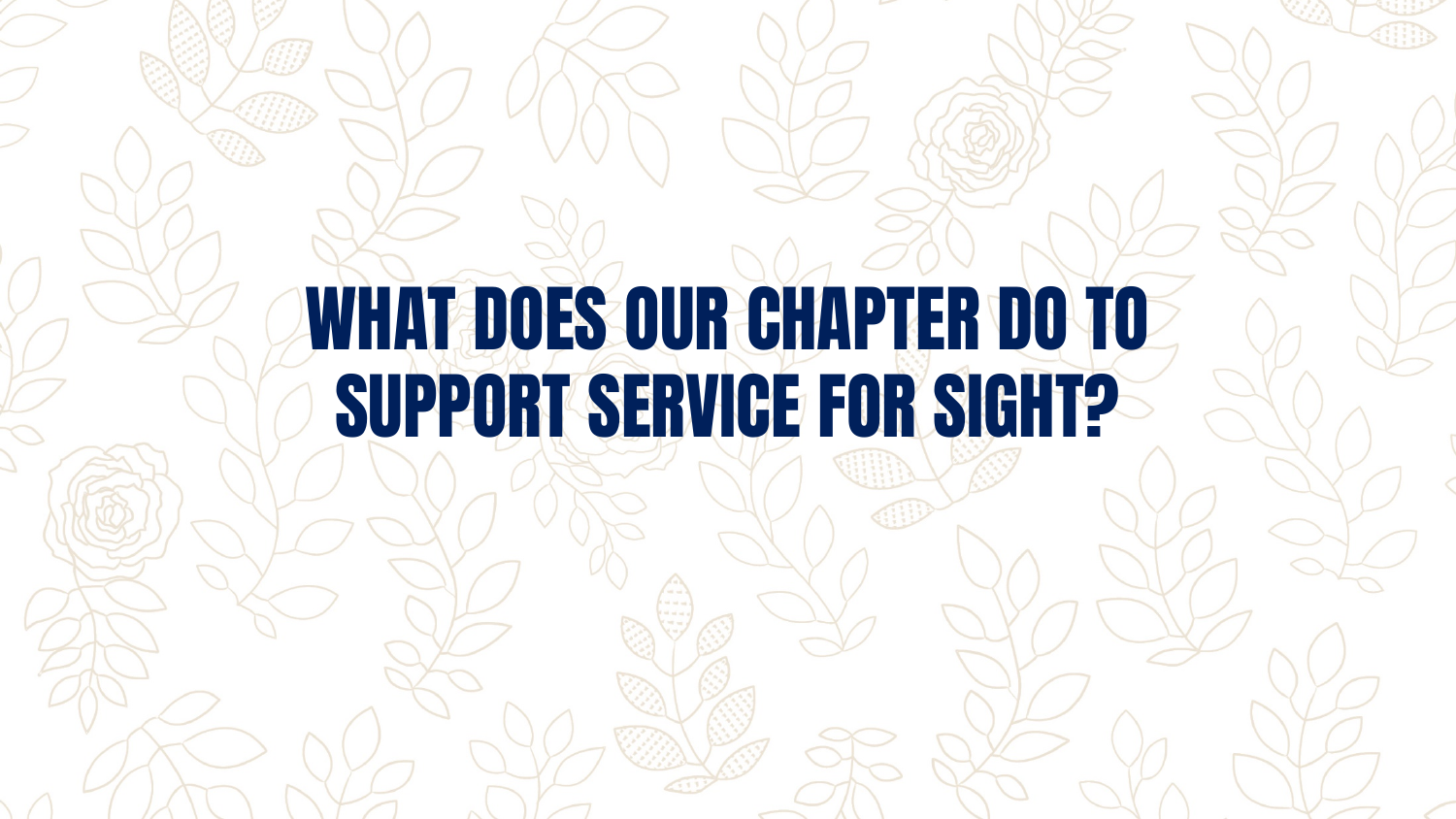

WHAT DOES OUR CHAPTER DO TO SUPPORT SERVICE FOR SIGHT?